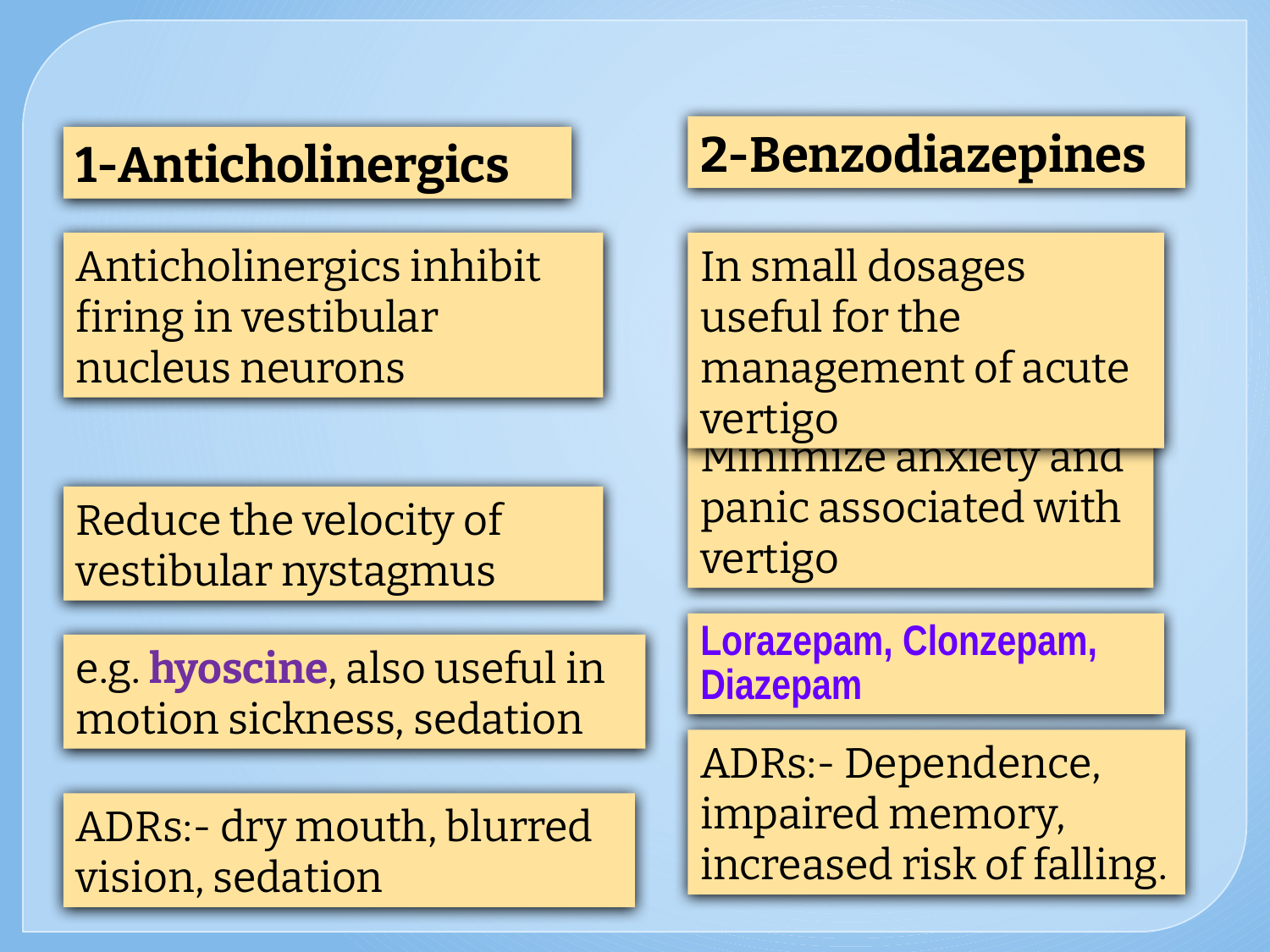

2-Benzodiazepines
1-Anticholinergics
Anticholinergics inhibit firing in vestibular nucleus neurons
In small dosages useful for the management of acute vertigo
Minimize anxiety and panic associated with vertigo
Reduce the velocity of vestibular nystagmus
Lorazepam, Clonzepam, Diazepam
e.g. hyoscine, also useful in motion sickness, sedation
ADRs:- Dependence, impaired memory, increased risk of falling.
ADRs:- dry mouth, blurred vision, sedation